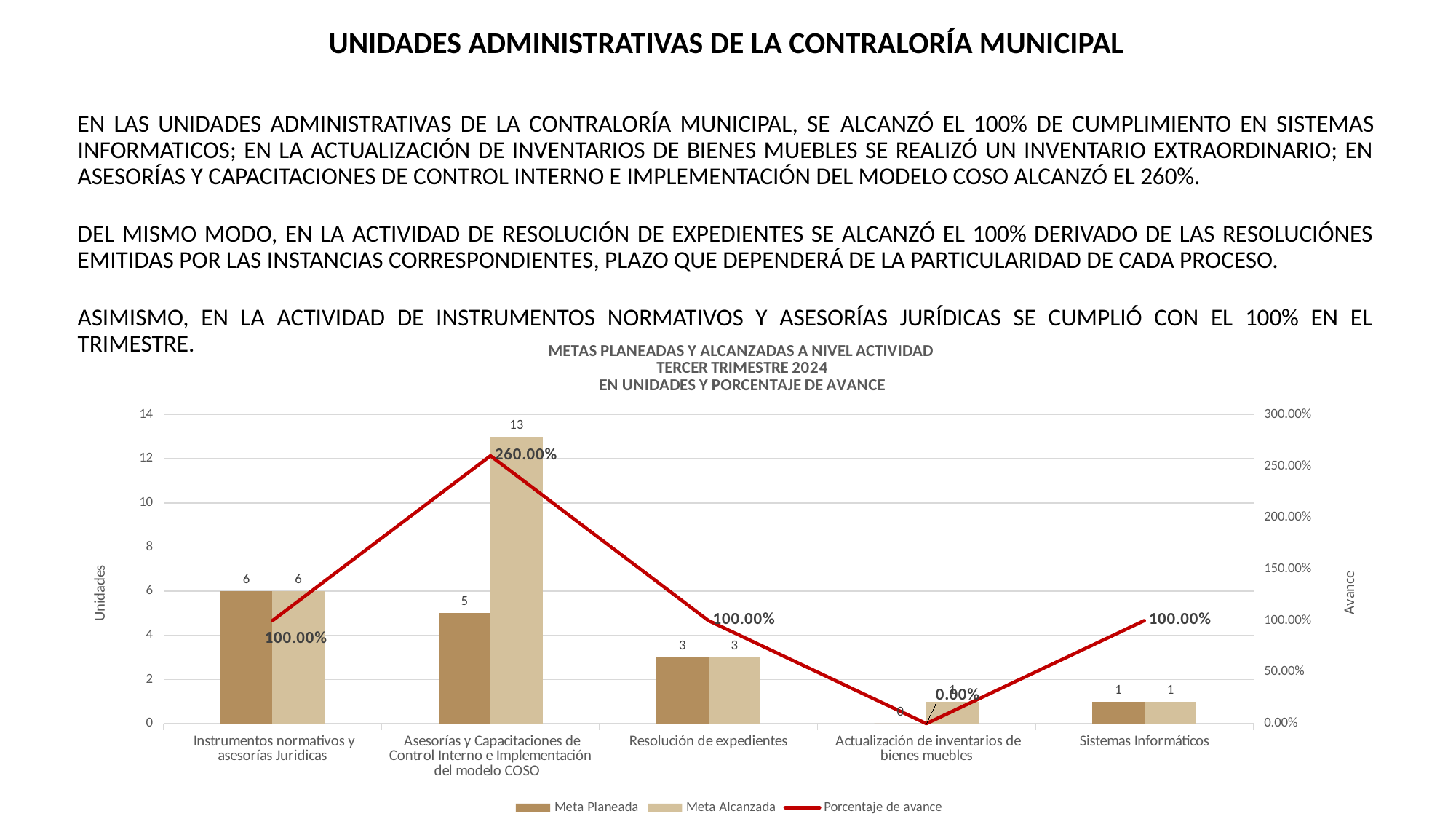

UNIDADES ADMINISTRATIVAS DE LA CONTRALORÍA MUNICIPAL

EN LAS UNIDADES ADMINISTRATIVAS DE LA CONTRALORÍA MUNICIPAL, SE ALCANZÓ EL 100% DE CUMPLIMIENTO EN SISTEMAS INFORMATICOS; EN LA ACTUALIZACIÓN DE INVENTARIOS DE BIENES MUEBLES SE REALIZÓ UN INVENTARIO EXTRAORDINARIO; EN ASESORÍAS Y CAPACITACIONES DE CONTROL INTERNO E IMPLEMENTACIÓN DEL MODELO COSO ALCANZÓ EL 260%.

DEL MISMO MODO, EN LA ACTIVIDAD DE RESOLUCIÓN DE EXPEDIENTES SE ALCANZÓ EL 100% DERIVADO DE LAS RESOLUCIÓNES EMITIDAS POR LAS INSTANCIAS CORRESPONDIENTES, PLAZO QUE DEPENDERÁ DE LA PARTICULARIDAD DE CADA PROCESO.

ASIMISMO, EN LA ACTIVIDAD DE INSTRUMENTOS NORMATIVOS Y ASESORÍAS JURÍDICAS SE CUMPLIÓ CON EL 100% EN EL TRIMESTRE.

### Chart: METAS PLANEADAS Y ALCANZADAS A NIVEL ACTIVIDAD
TERCER TRIMESTRE 2024
EN UNIDADES Y PORCENTAJE DE AVANCE

| Category | Meta Planeada | Meta Alcanzada |  |
|---|---|---|---|
|  Instrumentos normativos y asesorías Juridicas | 6.0 | 6.0 | 1.0 |
|  Asesorías y Capacitaciones de Control Interno e Implementación del modelo COSO   | 5.0 | 13.0 | 2.6 |
| Resolución de expedientes | 3.0 | 3.0 | 1.0 |
|  Actualización de inventarios de bienes muebles | 0.0 | 1.0 | 0.0 |
| Sistemas Informáticos | 1.0 | 1.0 | 1.0 |